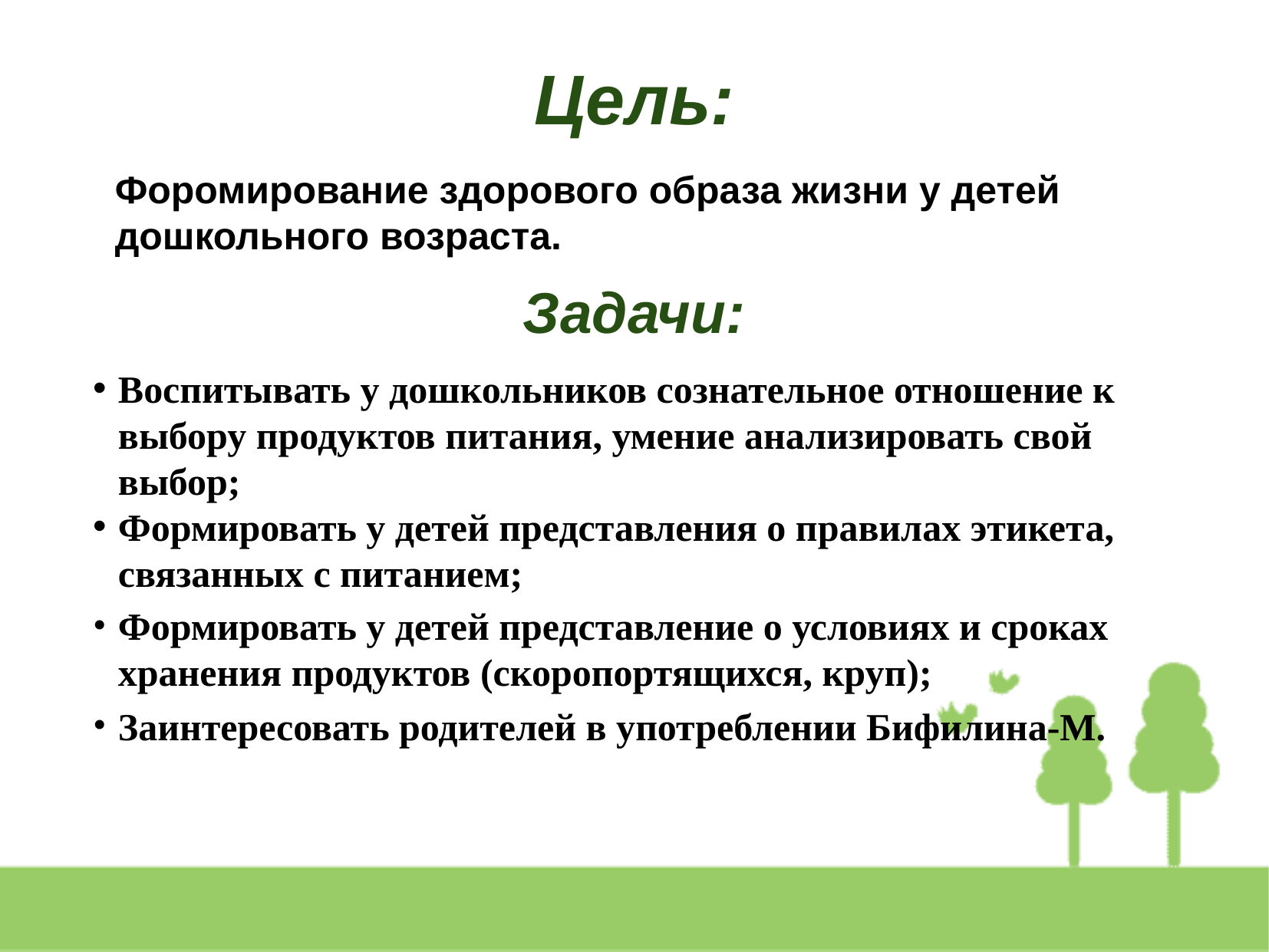

Цель:
Форомирование здорового образа жизни у детей дошкольного возраста.

Задачи:
Воспитывать у дошкольников сознательное отношение к выбору продуктов питания, умение анализировать свой выбор;
Формировать у детей представления о правилах этикета, связанных с питанием;
Формировать у детей представление о условиях и сроках хранения продуктов (скоропортящихся, круп);
Заинтересовать родителей в употреблении Бифилина-М.